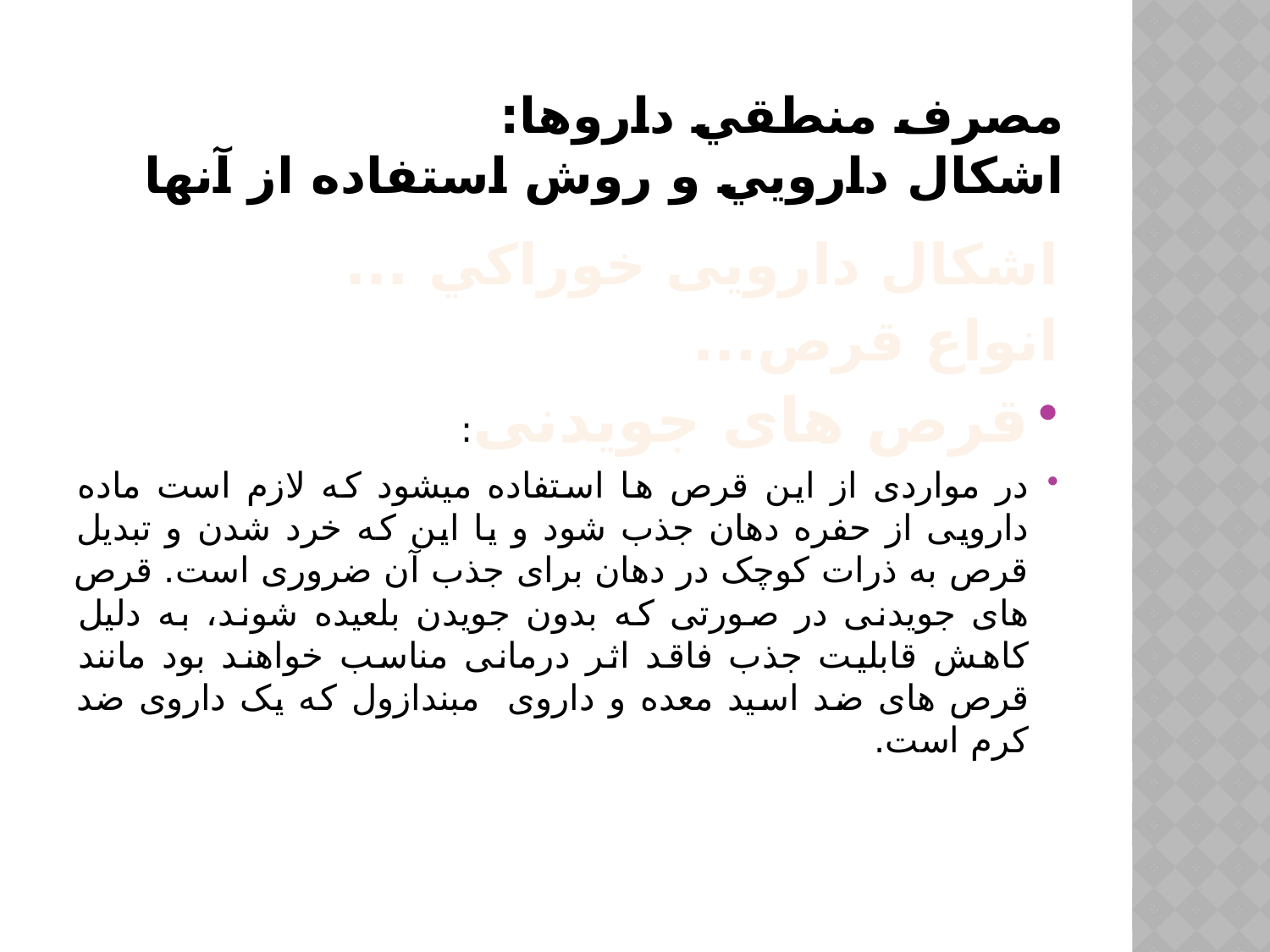

# مصرف منطقي داروها: اشكال دارويي و روش استفاده از آنها
اشکال دارویی خوراكي ...
انواع قرص...
قرص های جویدنی:
در مواردی از این قرص ها استفاده میشود که لازم است ماده دارویی از حفره دهان جذب شود و یا این که خرد شدن و تبدیل قرص به ذرات کوچک در دهان برای جذب آن ضروری است. قرص های جویدنی در صورتی که بدون جویدن بلعیده شوند، به دلیل کاهش قابلیت جذب فاقد اثر درمانی مناسب خواهند بود مانند قرص های ضد اسید معده و داروی  مبندازول که یک داروی ضد کرم است.